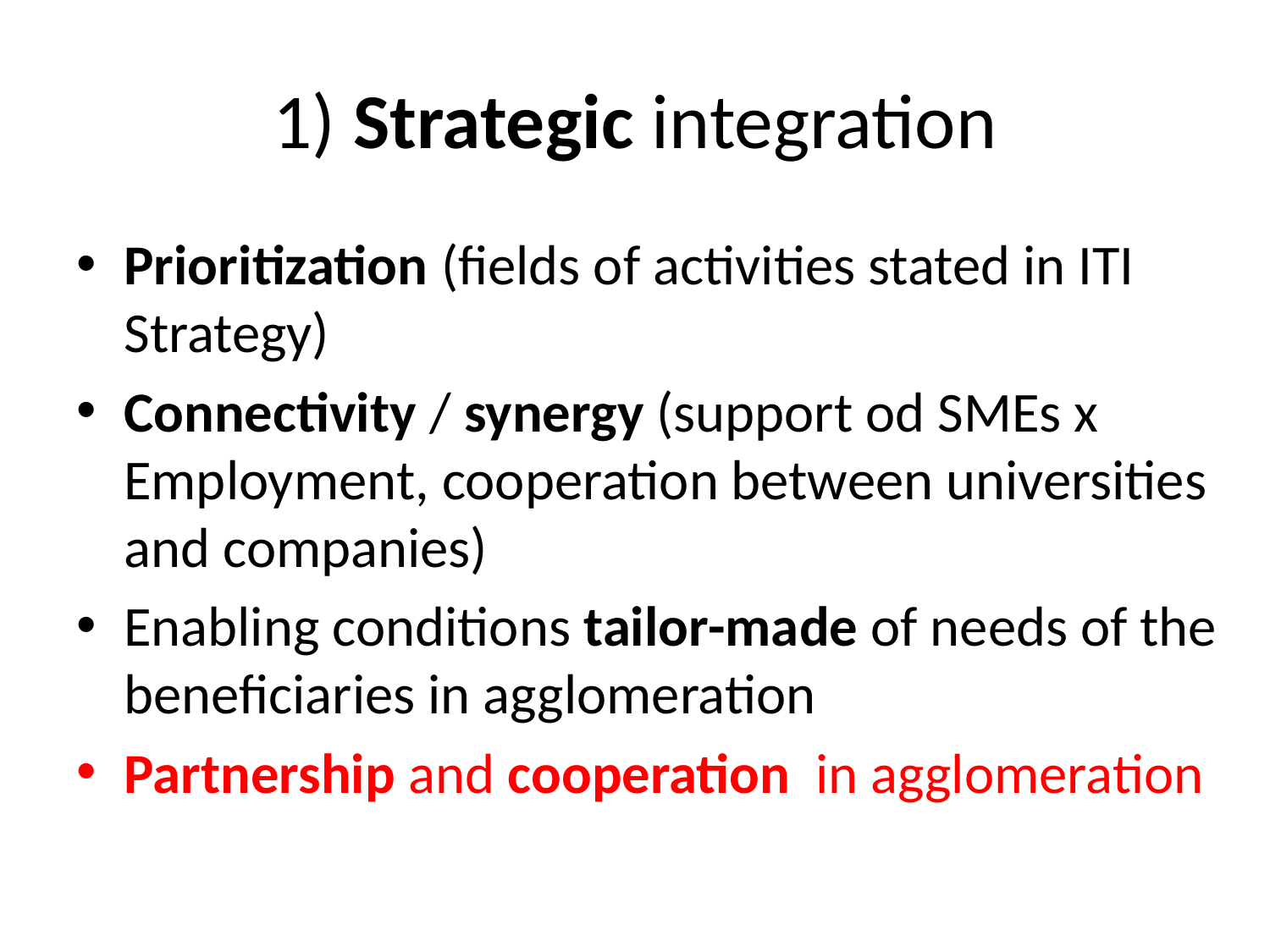

# 1) Strategic integration
Prioritization (fields of activities stated in ITI Strategy)
Connectivity / synergy (support od SMEs x Employment, cooperation between universities and companies)
Enabling conditions tailor-made of needs of the beneficiaries in agglomeration
Partnership and cooperation  in agglomeration